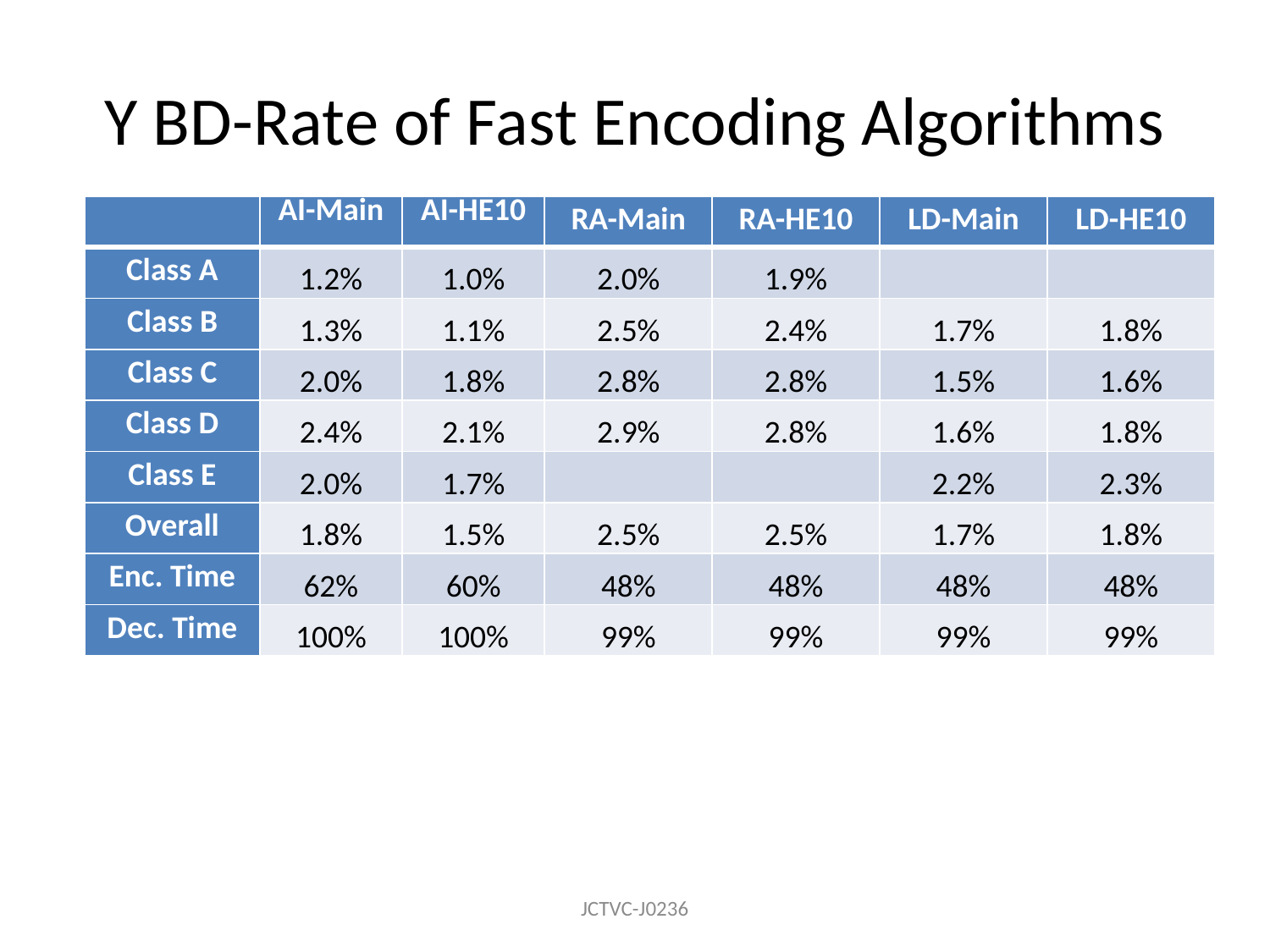

# Y BD-Rate of Fast Encoding Algorithms
|  | AI-Main | AI-HE10 | RA-Main | RA-HE10 | LD-Main | LD-HE10 |
| --- | --- | --- | --- | --- | --- | --- |
| Class A | 1.2% | 1.0% | 2.0% | 1.9% |  |  |
| Class B | 1.3% | 1.1% | 2.5% | 2.4% | 1.7% | 1.8% |
| Class C | 2.0% | 1.8% | 2.8% | 2.8% | 1.5% | 1.6% |
| Class D | 2.4% | 2.1% | 2.9% | 2.8% | 1.6% | 1.8% |
| Class E | 2.0% | 1.7% |  |  | 2.2% | 2.3% |
| Overall | 1.8% | 1.5% | 2.5% | 2.5% | 1.7% | 1.8% |
| Enc. Time | 62% | 60% | 48% | 48% | 48% | 48% |
| Dec. Time | 100% | 100% | 99% | 99% | 99% | 99% |
JCTVC-J0236